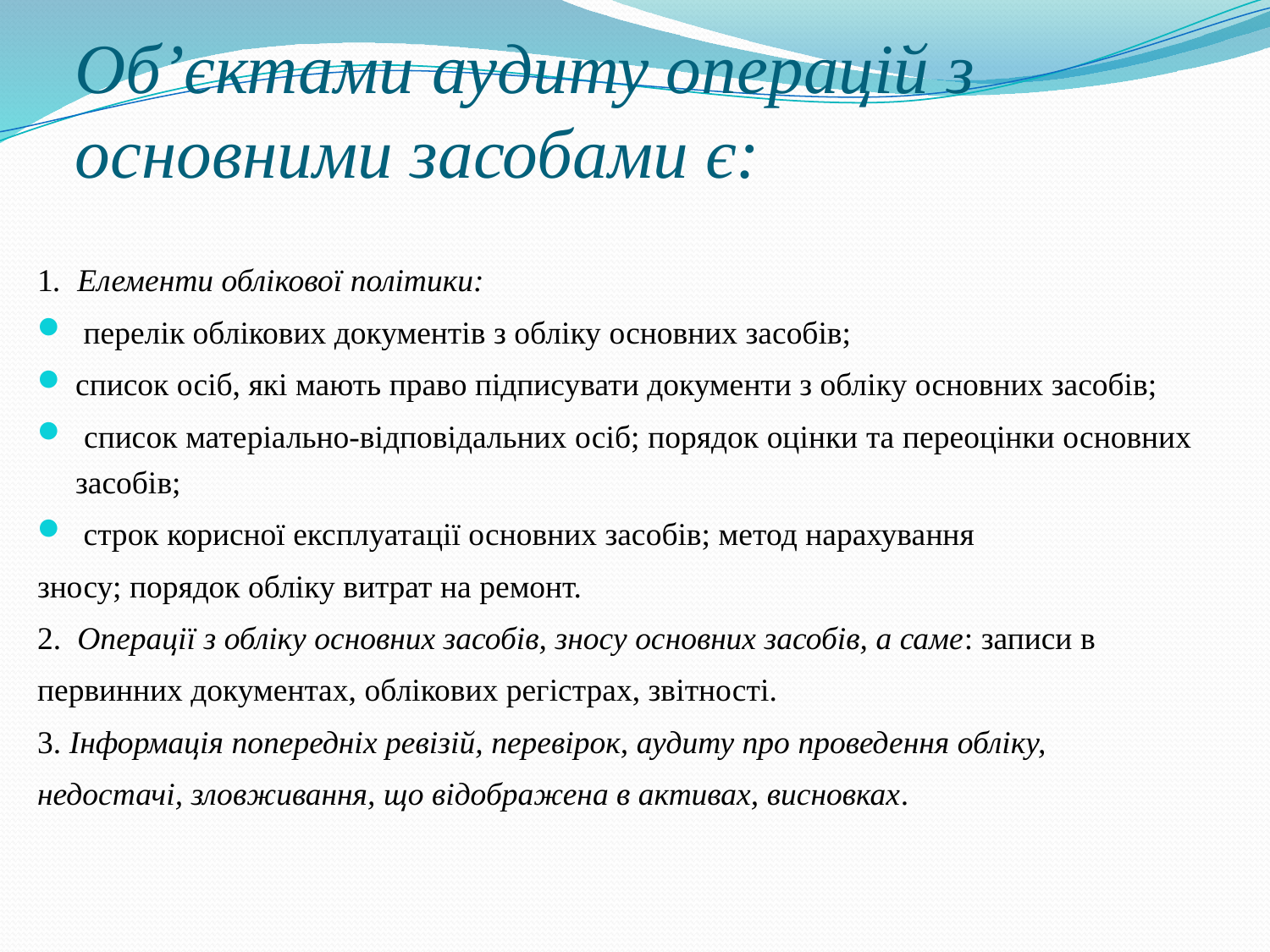

# Об’єктами аудиту операцій з основними засобами є:
1.  Елементи облікової політики:
 перелік облікових документів з обліку основних засобів;
список осіб, які мають право підписувати документи з обліку основних засобів;
 список матеріально-відповідальних осіб; порядок оцінки та переоцінки основних засобів;
 строк корисної експлуатації основних засобів; метод нарахування
зносу; порядок обліку витрат на ремонт.
2.  Операції з обліку основних засобів, зносу основних засобів, а саме: записи в
первинних документах, облікових регістрах, звітності.
3. Інформація попередніх ревізій, перевірок, аудиту про проведення обліку,
недостачі, зловживання, що відображена в активах, висновках.